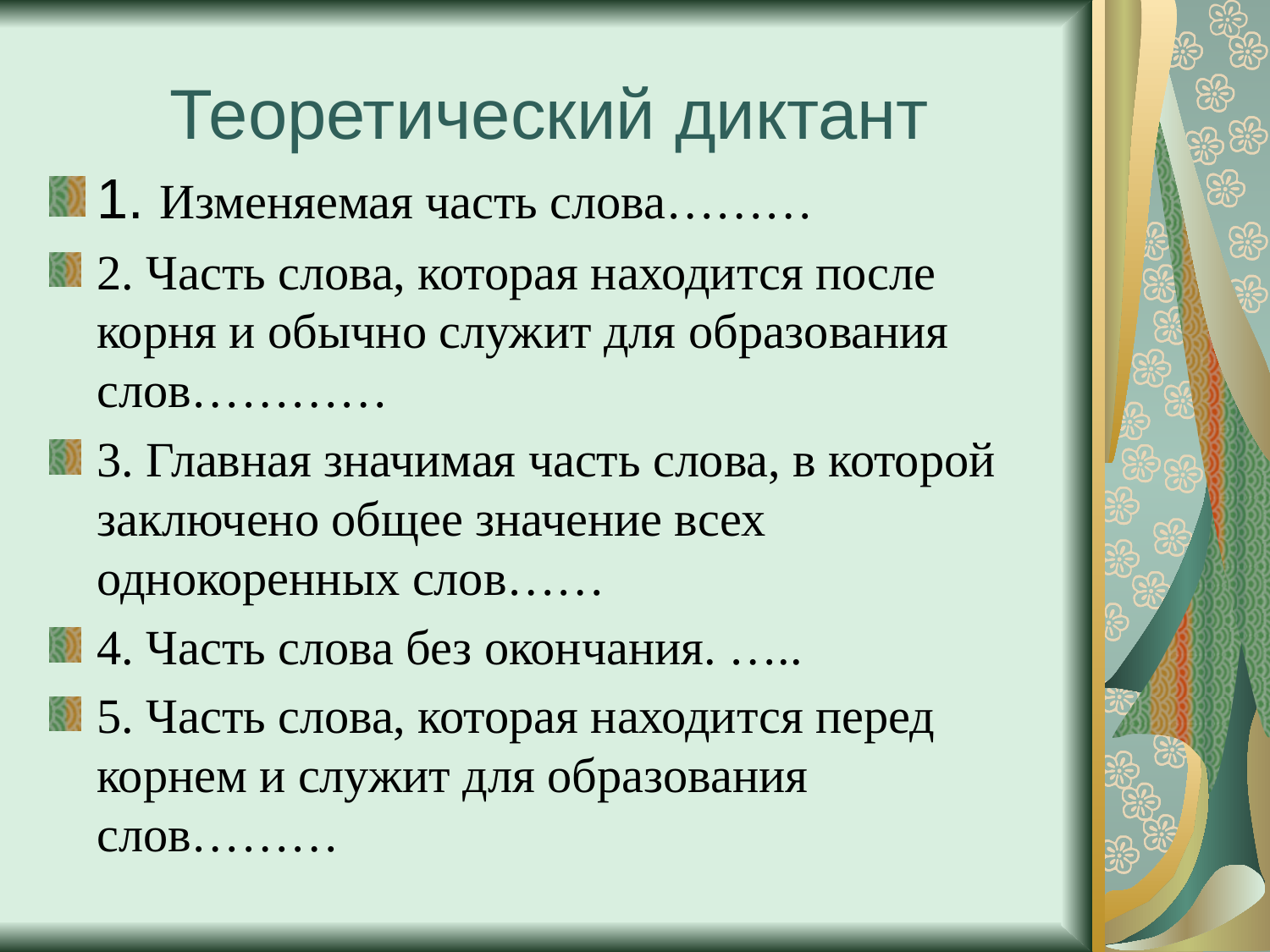

# Теоретический диктант
1. Изменяемая часть слова………
2. Часть слова, которая находится после корня и обычно служит для образования слов…………
3. Главная значимая часть слова, в которой заключено общее значение всех однокоренных слов……
4. Часть слова без окончания. …..
5. Часть слова, которая находится перед корнем и служит для образования слов………